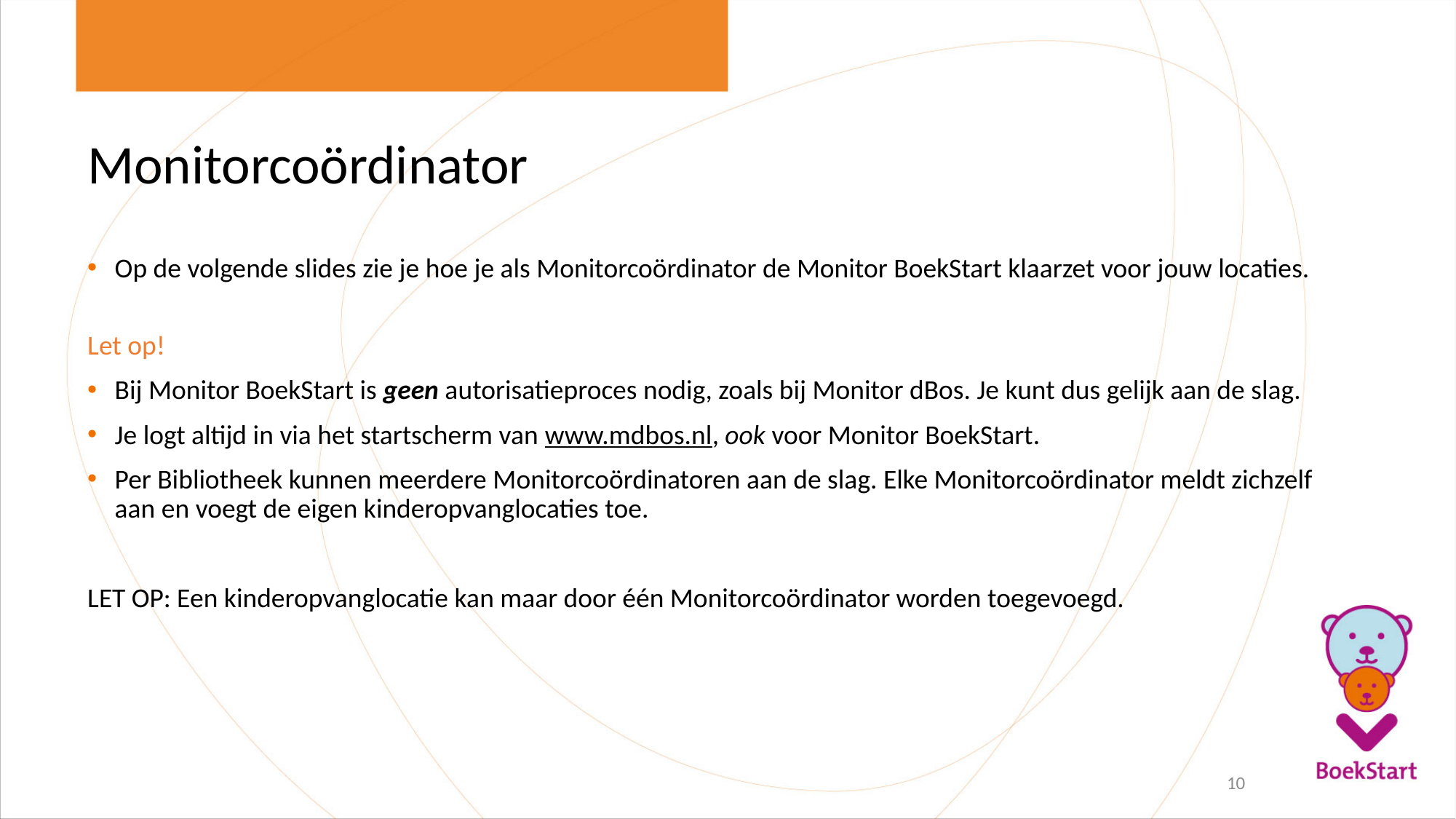

# Monitorcoördinator
Op de volgende slides zie je hoe je als Monitorcoördinator de Monitor BoekStart klaarzet voor jouw locaties.
Let op!
Bij Monitor BoekStart is geen autorisatieproces nodig, zoals bij Monitor dBos. Je kunt dus gelijk aan de slag.
Je logt altijd in via het startscherm van www.mdbos.nl, ook voor Monitor BoekStart.
Per Bibliotheek kunnen meerdere Monitorcoördinatoren aan de slag. Elke Monitorcoördinator meldt zichzelf aan en voegt de eigen kinderopvanglocaties toe.

LET OP: Een kinderopvanglocatie kan maar door één Monitorcoördinator worden toegevoegd.
10